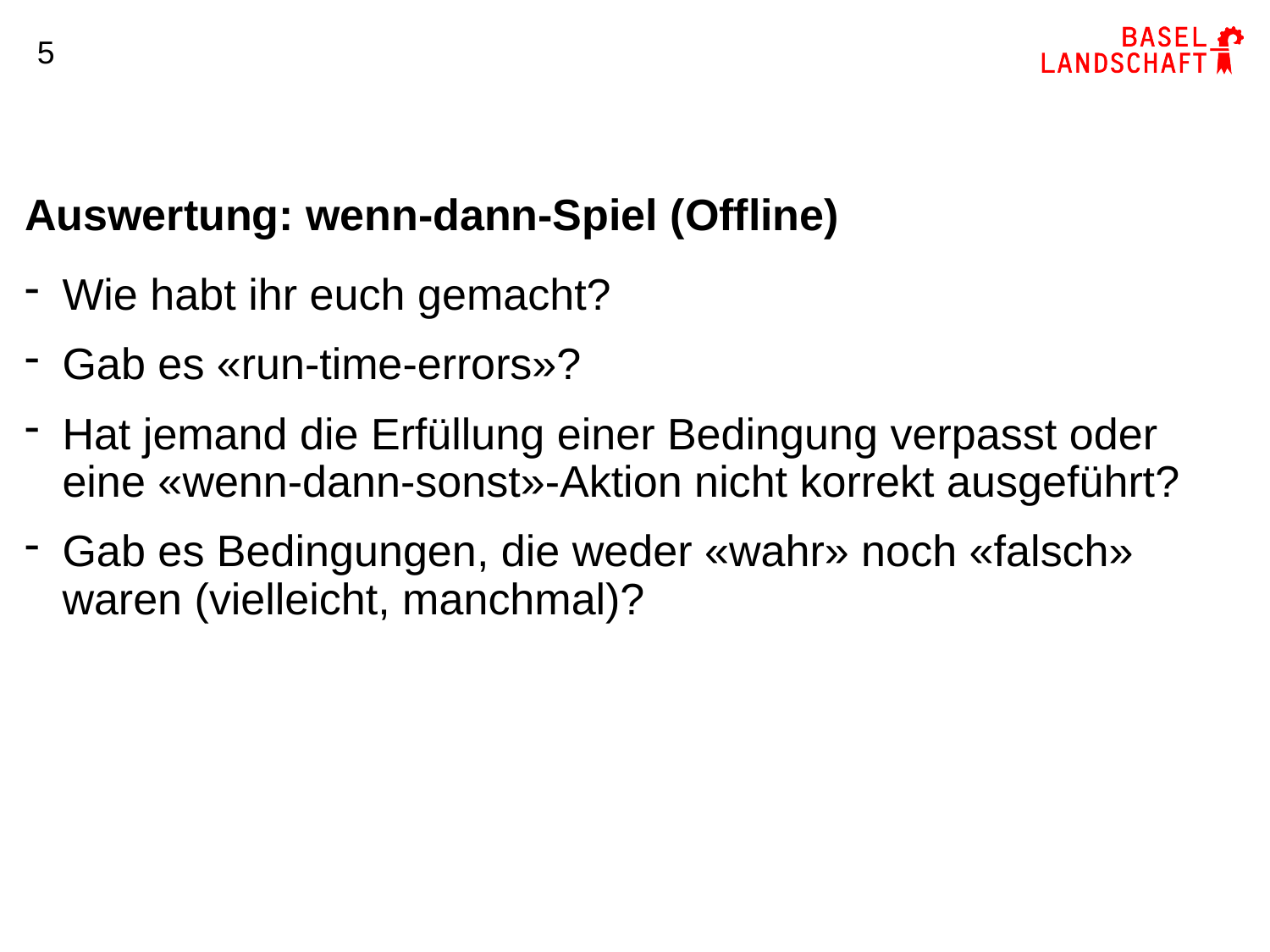

5
# Auswertung: wenn-dann-Spiel (Offline)
Wie habt ihr euch gemacht?
Gab es «run-time-errors»?
Hat jemand die Erfüllung einer Bedingung verpasst oder eine «wenn-dann-sonst»-Aktion nicht korrekt ausgeführt?
Gab es Bedingungen, die weder «wahr» noch «falsch» waren (vielleicht, manchmal)?